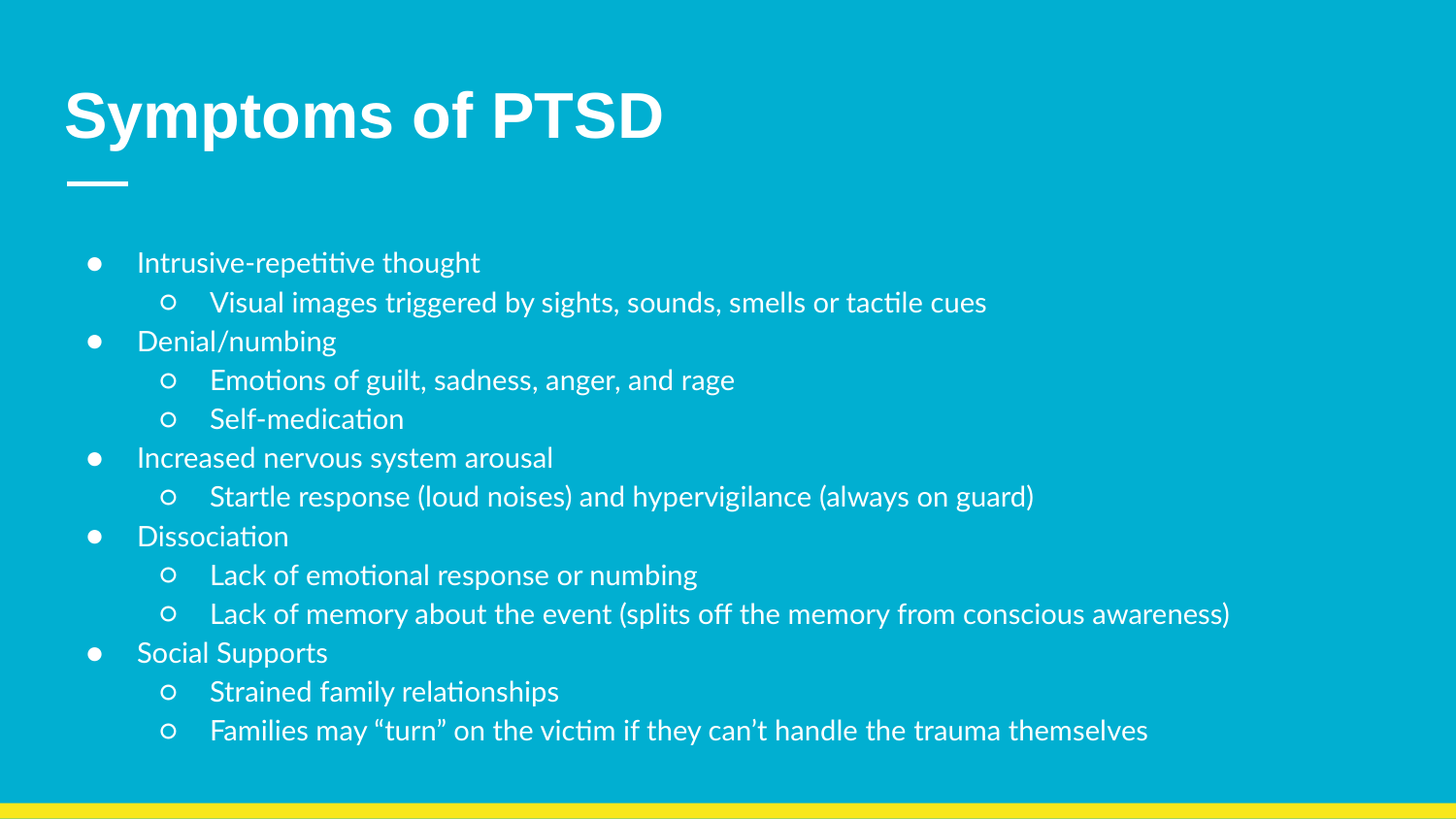

# Symptoms of PTSD
Intrusive-repetitive thought
Visual images triggered by sights, sounds, smells or tactile cues
Denial/numbing
Emotions of guilt, sadness, anger, and rage
Self-medication
Increased nervous system arousal
Startle response (loud noises) and hypervigilance (always on guard)
Dissociation
Lack of emotional response or numbing
Lack of memory about the event (splits off the memory from conscious awareness)
Social Supports
Strained family relationships
Families may “turn” on the victim if they can’t handle the trauma themselves